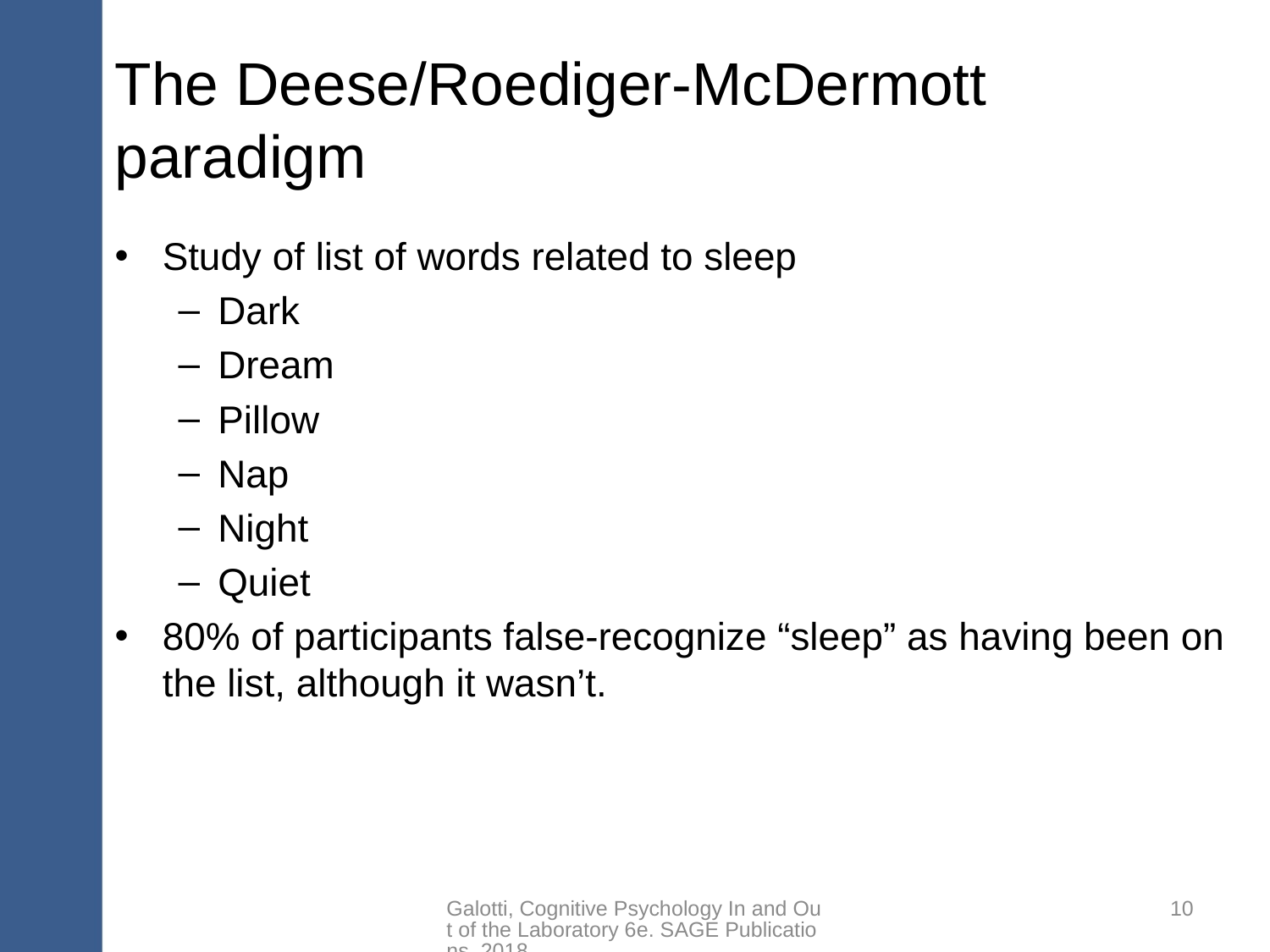

# The Deese/Roediger-McDermott paradigm
Study of list of words related to sleep
Dark
Dream
Pillow
Nap
Night
Quiet
80% of participants false-recognize “sleep” as having been on the list, although it wasn’t.
Galotti, Cognitive Psychology In and Out of the Laboratory 6e. SAGE Publications, 2018.
10